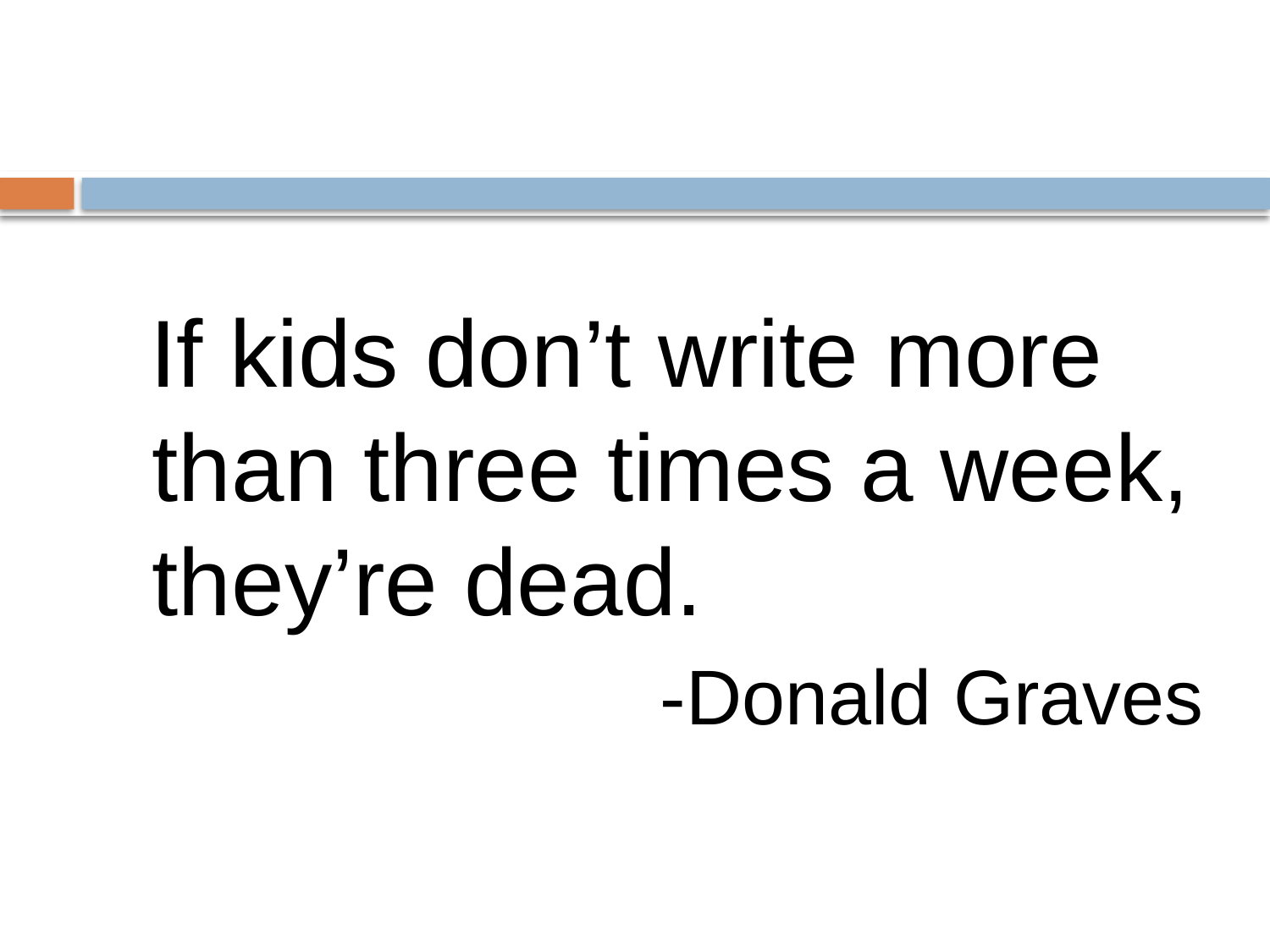

#
   If kids don’t write more than three times a week, they’re dead.
					-Donald Graves